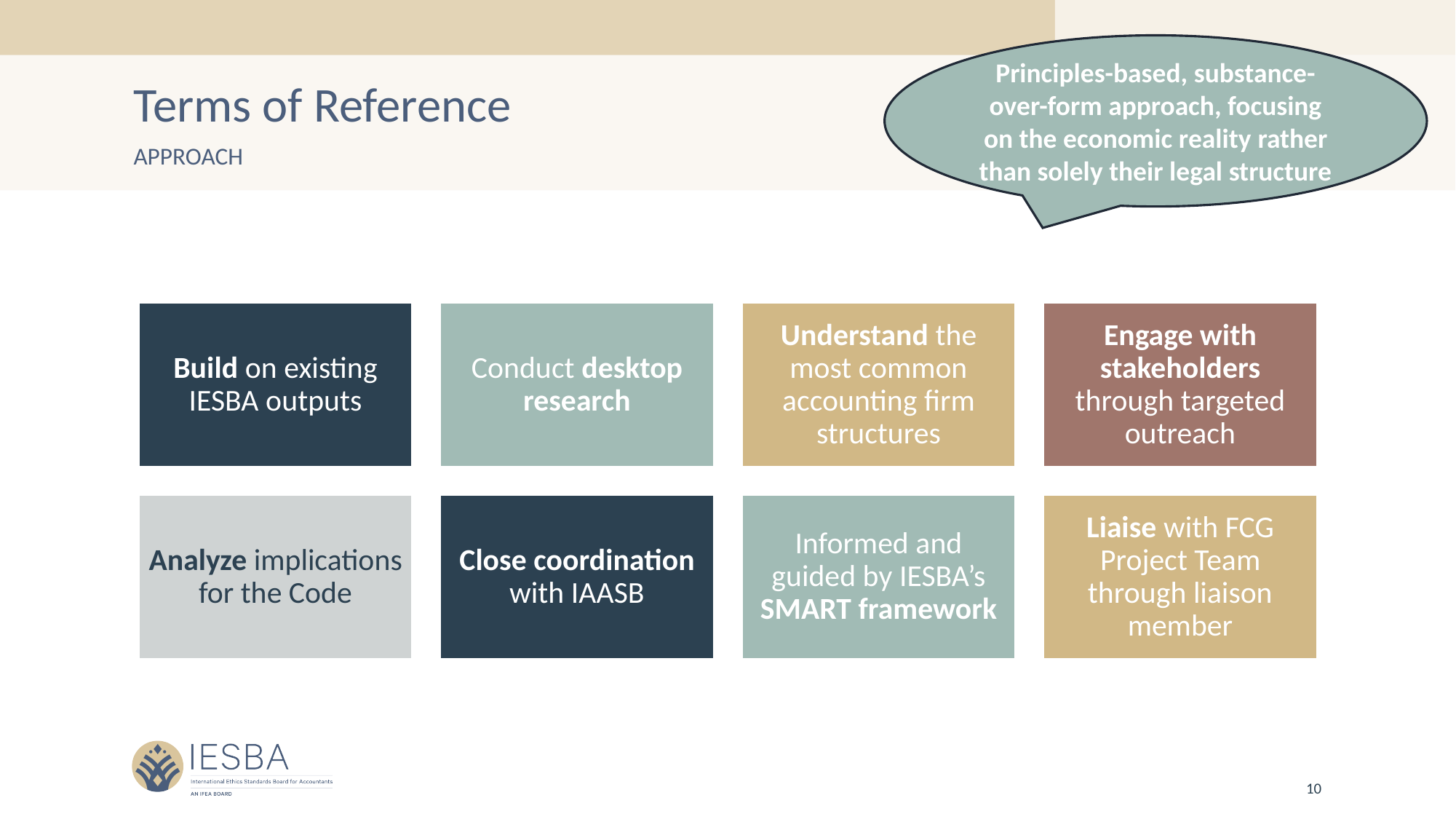

Principles-based, substance-over-form approach, focusing on the economic reality rather than solely their legal structure
# Terms of Reference
approach
Build on existing IESBA outputs
Conduct desktop research
Understand the most common accounting firm structures
Engage with stakeholders through targeted outreach
Analyze implications for the Code
Close coordination with IAASB
Informed and guided by IESBA’s SMART framework
Liaise with FCG Project Team through liaison member
10